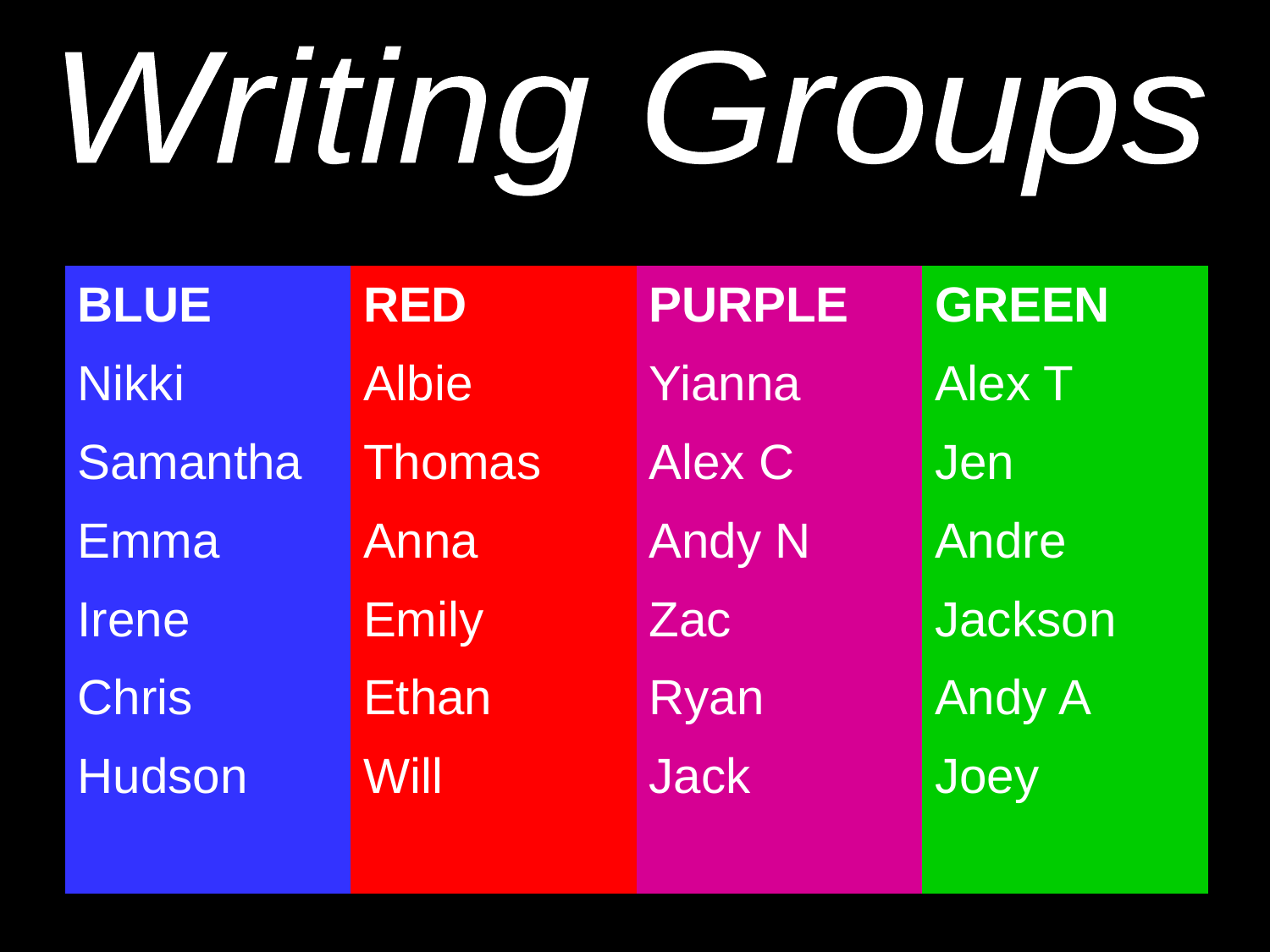

Writing Groups
| BLUE | RED | PURPLE | GREEN |
| --- | --- | --- | --- |
| Nikki | Albie | Yianna | Alex T |
| Samantha | Thomas | Alex C | Jen |
| Emma | Anna | Andy N | Andre |
| Irene | Emily | Zac | Jackson |
| Chris | Ethan | Ryan | Andy A |
| Hudson | Will | Jack | Joey |
|  |  |  |  |